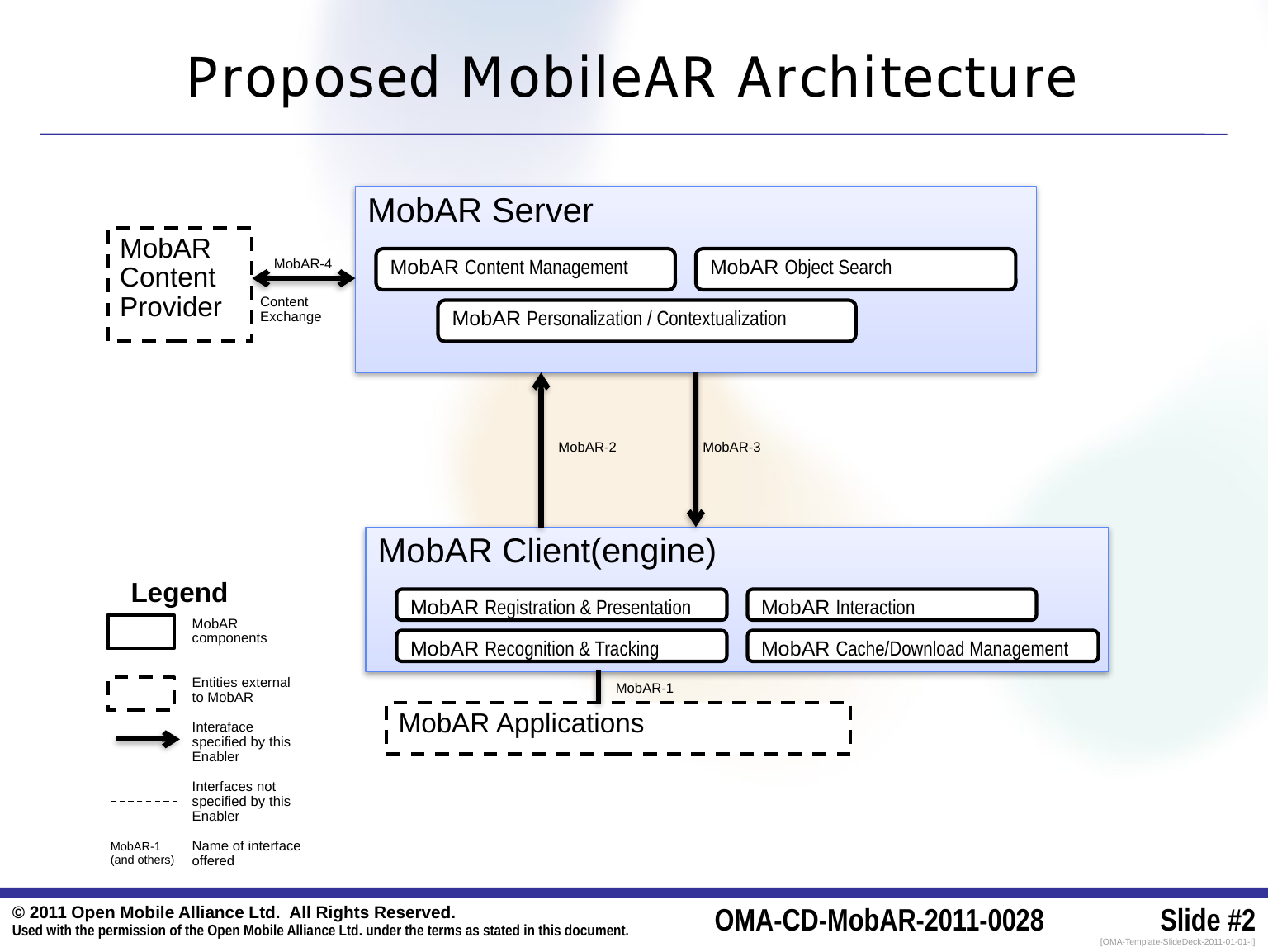

# Proposed MobileAR Architecture
MobAR Server
MobAR Content
Provider
MobAR Content Management
MobAR Object Search
MobAR-4
Content
Exchange
MobAR Personalization / Contextualization
MobAR-2
MobAR-3
MobAR Client(engine)
Legend
MobAR Registration & Presentation
MobAR Interaction
MobAR components

Entities external
to MobAR

Interaface specified by this Enabler

Interfaces not specified by this Enabler

Name of interface offered

MobAR Recognition & Tracking
MobAR Cache/Download Management
MobAR-1

MobAR Applications
MobAR-1
(and others)